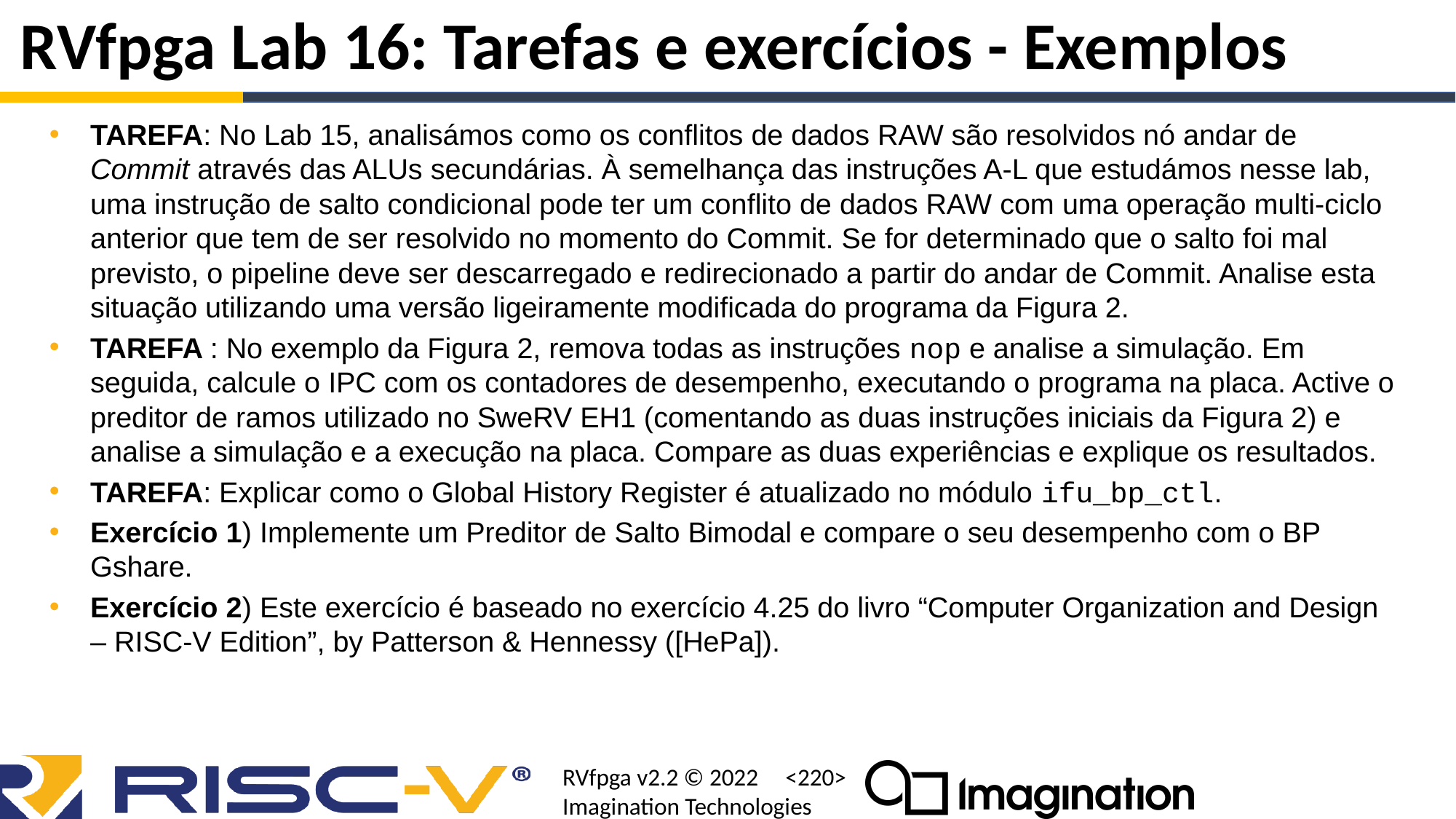

# RVfpga Lab 16: Tarefas e exercícios - Exemplos
TAREFA: No Lab 15, analisámos como os conflitos de dados RAW são resolvidos nó andar de Commit através das ALUs secundárias. À semelhança das instruções A-L que estudámos nesse lab, uma instrução de salto condicional pode ter um conflito de dados RAW com uma operação multi-ciclo anterior que tem de ser resolvido no momento do Commit. Se for determinado que o salto foi mal previsto, o pipeline deve ser descarregado e redirecionado a partir do andar de Commit. Analise esta situação utilizando uma versão ligeiramente modificada do programa da Figura 2.
TAREFA : No exemplo da Figura 2, remova todas as instruções nop e analise a simulação. Em seguida, calcule o IPC com os contadores de desempenho, executando o programa na placa. Active o preditor de ramos utilizado no SweRV EH1 (comentando as duas instruções iniciais da Figura 2) e analise a simulação e a execução na placa. Compare as duas experiências e explique os resultados.
TAREFA: Explicar como o Global History Register é atualizado no módulo ifu_bp_ctl.
Exercício 1) Implemente um Preditor de Salto Bimodal e compare o seu desempenho com o BP Gshare.
Exercício 2) Este exercício é baseado no exercício 4.25 do livro “Computer Organization and Design – RISC-V Edition”, by Patterson & Hennessy ([HePa]).